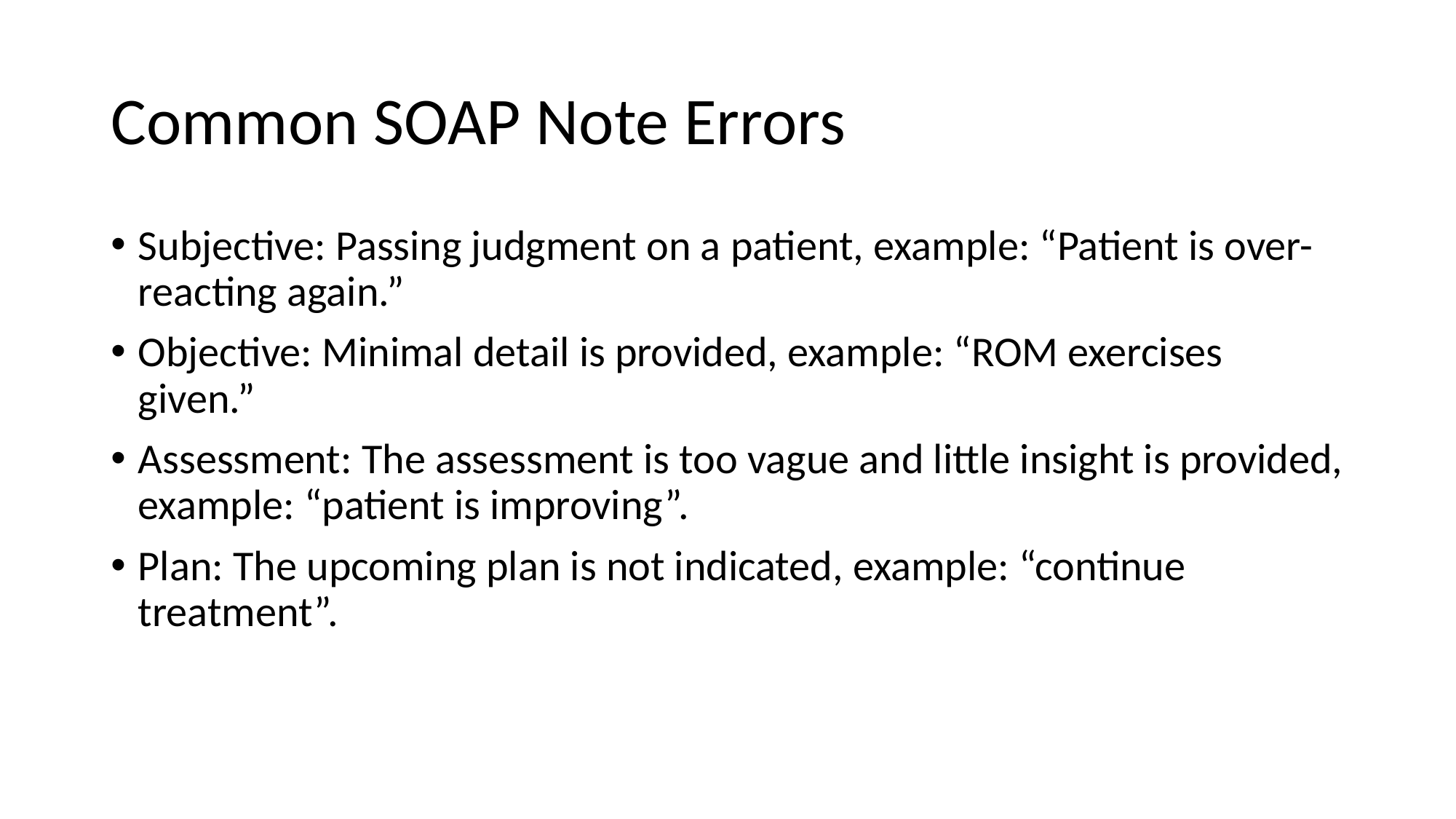

# Common SOAP Note Errors
Subjective: Passing judgment on a patient, example: “Patient is over-reacting again.”
Objective: Minimal detail is provided, example: “ROM exercises given.”
Assessment: The assessment is too vague and little insight is provided, example: “patient is improving”.
Plan: The upcoming plan is not indicated, example: “continue treatment”.